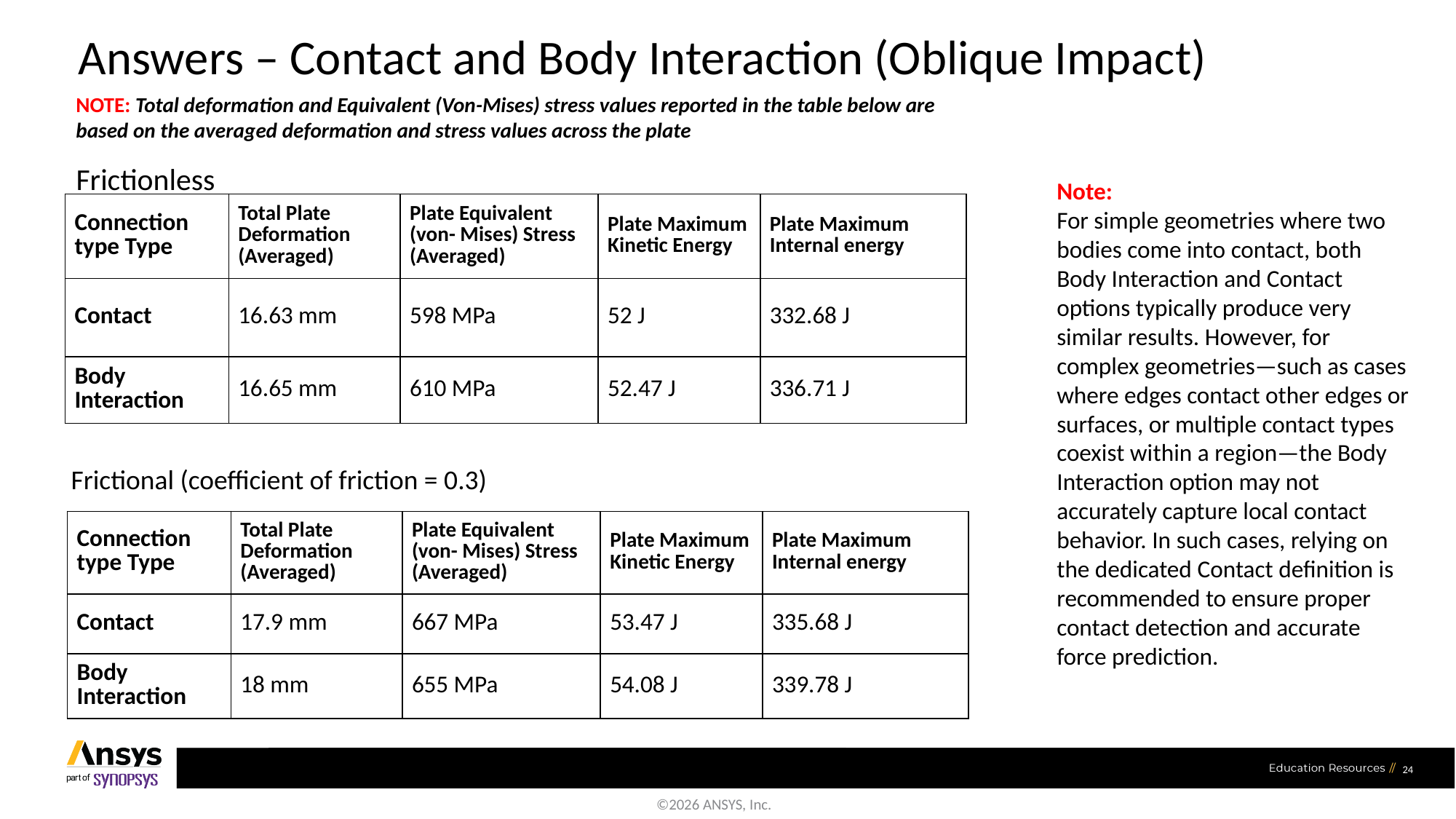

# Answers – Contact and Body Interaction (Oblique Impact)
NOTE: Total deformation and Equivalent (Von-Mises) stress values reported in the table below are based on the averaged deformation and stress values across the plate

Frictionless

Note:
For simple geometries where two bodies come into contact, both Body Interaction and Contact options typically produce very similar results. However, for complex geometries—such as cases where edges contact other edges or surfaces, or multiple contact types coexist within a region—the Body Interaction option may not accurately capture local contact behavior. In such cases, relying on the dedicated Contact definition is recommended to ensure proper contact detection and accurate force prediction.
| Connection type Type | Total Plate Deformation (Averaged) | Plate Equivalent (von- Mises) Stress (Averaged) | Plate Maximum Kinetic Energy | Plate Maximum Internal energy |
| --- | --- | --- | --- | --- |
| Contact | 16.63 mm | 598 MPa | 52 J | 332.68 J |
| Body Interaction | 16.65 mm | 610 MPa | 52.47 J | 336.71 J |
Frictional (coefficient of friction = 0.3)
| Connection type Type | Total Plate Deformation (Averaged) | Plate Equivalent (von- Mises) Stress (Averaged) | Plate Maximum Kinetic Energy | Plate Maximum Internal energy |
| --- | --- | --- | --- | --- |
| Contact | 17.9 mm | 667 MPa | 53.47 J | 335.68 J |
| Body Interaction | 18 mm | 655 MPa | 54.08 J | 339.78 J |
24